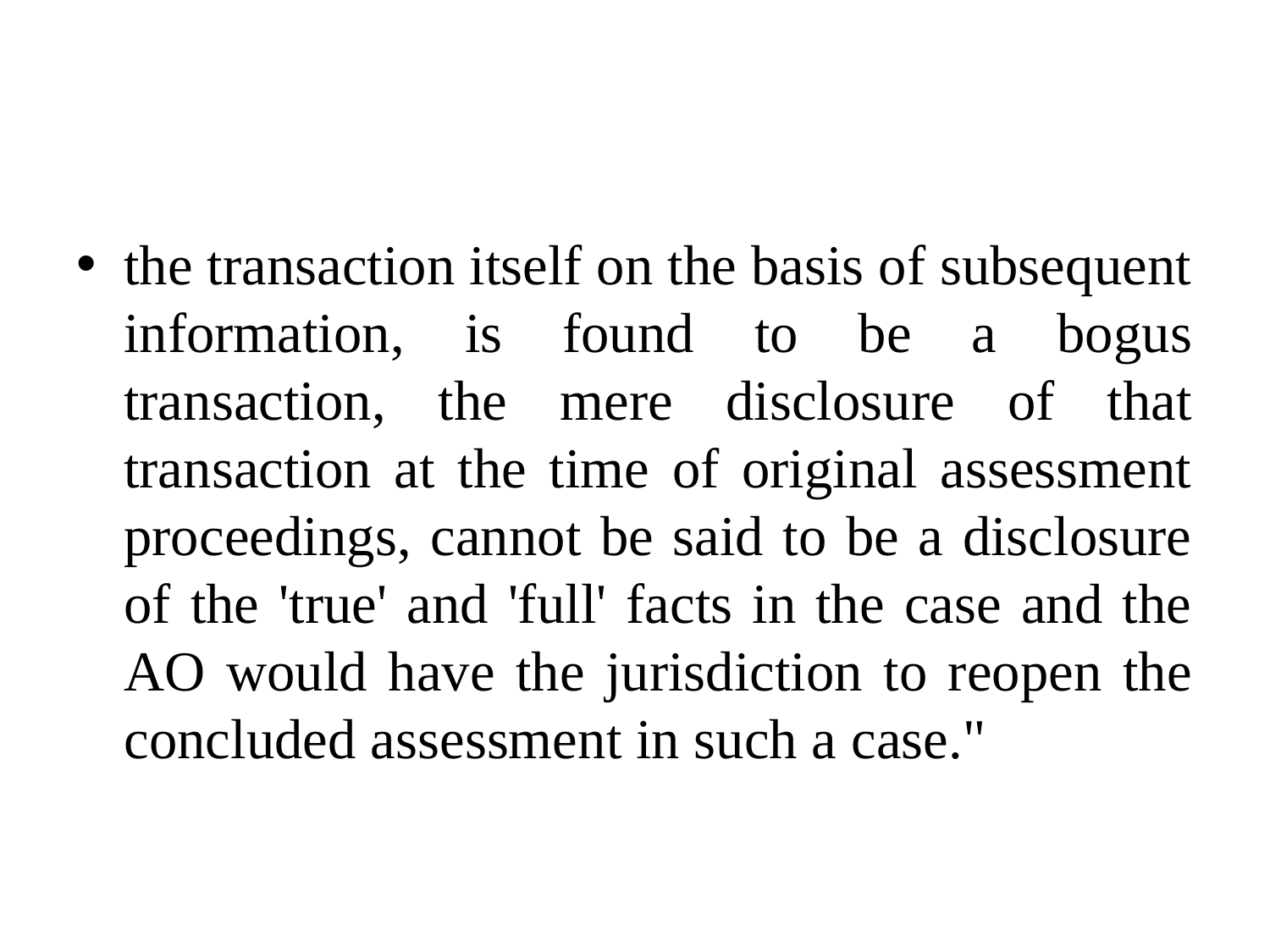

#
the transaction itself on the basis of subsequent information, is found to be a bogus transaction, the mere disclosure of that transaction at the time of original assessment proceedings, cannot be said to be a disclosure of the 'true' and 'full' facts in the case and the AO would have the jurisdiction to reopen the concluded assessment in such a case."